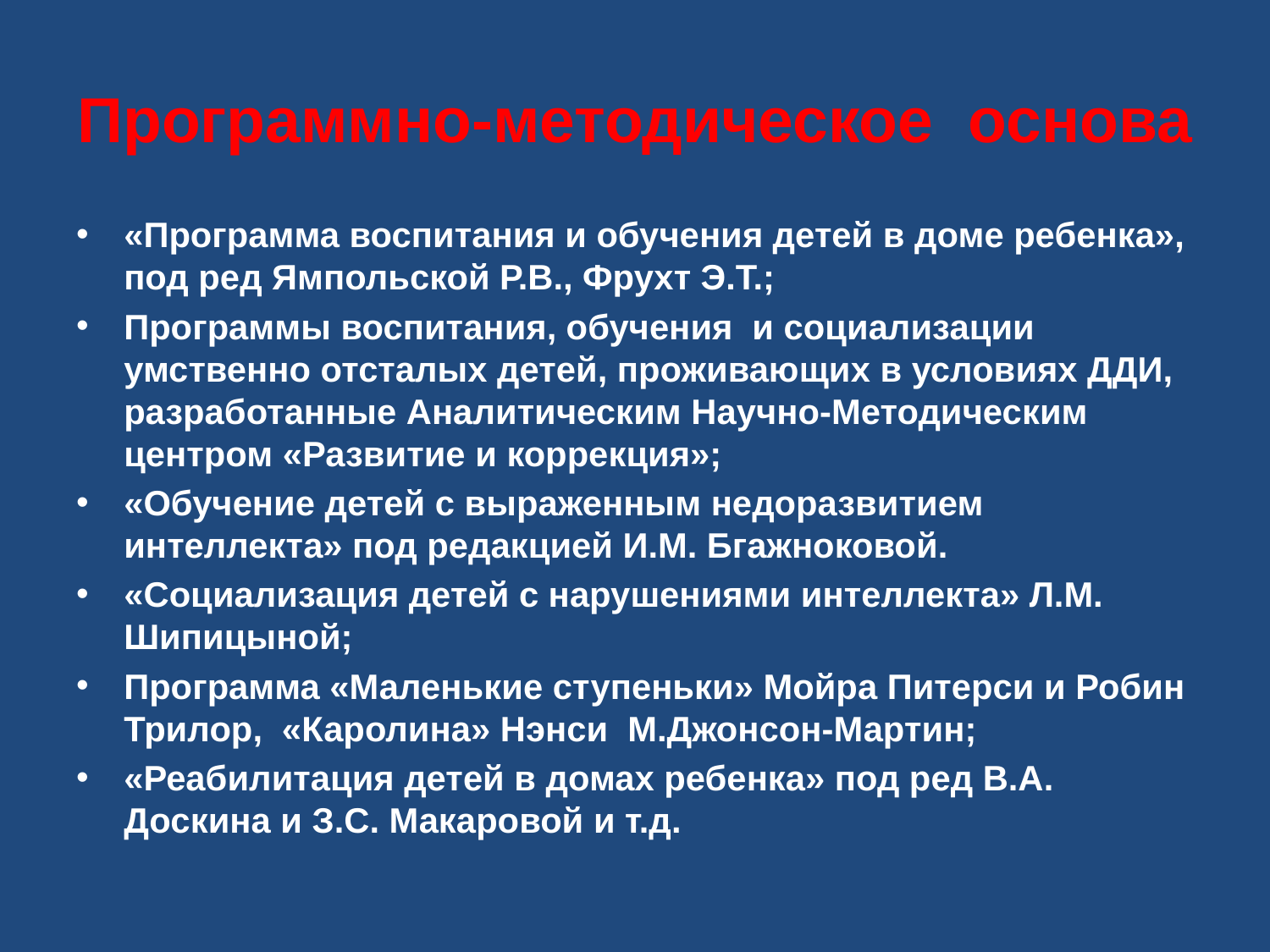

# Программно-методическое  основа
«Программа воспитания и обучения детей в доме ребенка», под ред Ямпольской Р.В., Фрухт Э.Т.;
Программы воспитания, обучения  и социализации  умственно отсталых детей, проживающих в условиях ДДИ,  разработанные Аналитическим Научно-Методическим центром «Развитие и коррекция»;
«Обучение детей с выраженным недоразвитием интеллекта» под редакцией И.М. Бгажноковой.
«Социализация детей с нарушениями интеллекта» Л.М. Шипицыной;
Программа «Маленькие ступеньки» Мойра Питерси и Робин Трилор,  «Каролина» Нэнси  М.Джонсон-Мартин;
«Реабилитация детей в домах ребенка» под ред В.А. Доскина и З.С. Макаровой и т.д.